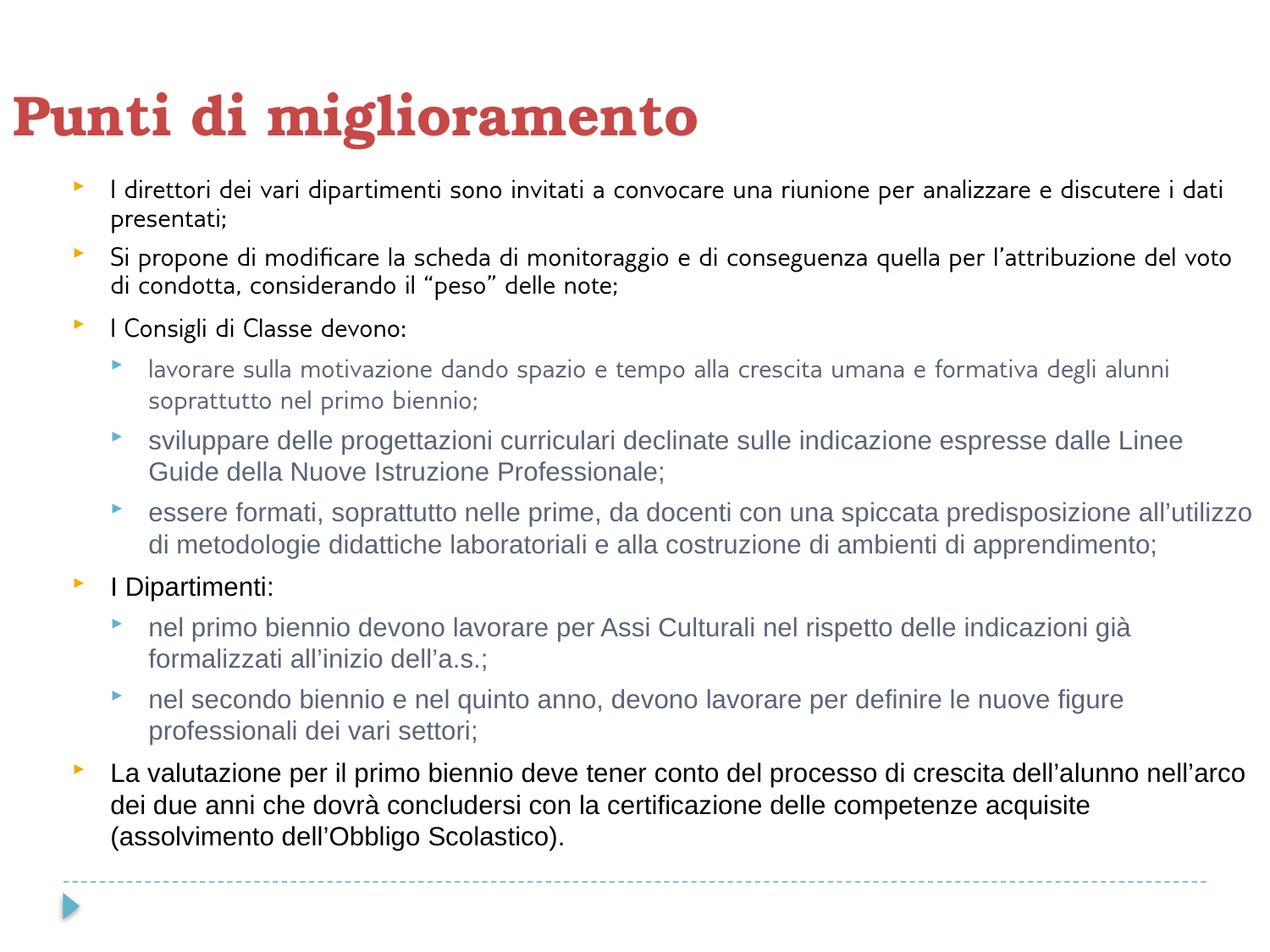

Punti di miglioramento
I direttori dei vari dipartimenti sono invitati a convocare una riunione per analizzare e discutere i dati presentati;
Si propone di modificare la scheda di monitoraggio e di conseguenza quella per l’attribuzione del voto di condotta, considerando il “peso” delle note;
I Consigli di Classe devono:
lavorare sulla motivazione dando spazio e tempo alla crescita umana e formativa degli alunni soprattutto nel primo biennio;
sviluppare delle progettazioni curriculari declinate sulle indicazione espresse dalle Linee Guide della Nuove Istruzione Professionale;
essere formati, soprattutto nelle prime, da docenti con una spiccata predisposizione all’utilizzo di metodologie didattiche laboratoriali e alla costruzione di ambienti di apprendimento;
I Dipartimenti:
nel primo biennio devono lavorare per Assi Culturali nel rispetto delle indicazioni già formalizzati all’inizio dell’a.s.;
nel secondo biennio e nel quinto anno, devono lavorare per definire le nuove figure professionali dei vari settori;
La valutazione per il primo biennio deve tener conto del processo di crescita dell’alunno nell’arco dei due anni che dovrà concludersi con la certificazione delle competenze acquisite (assolvimento dell’Obbligo Scolastico).